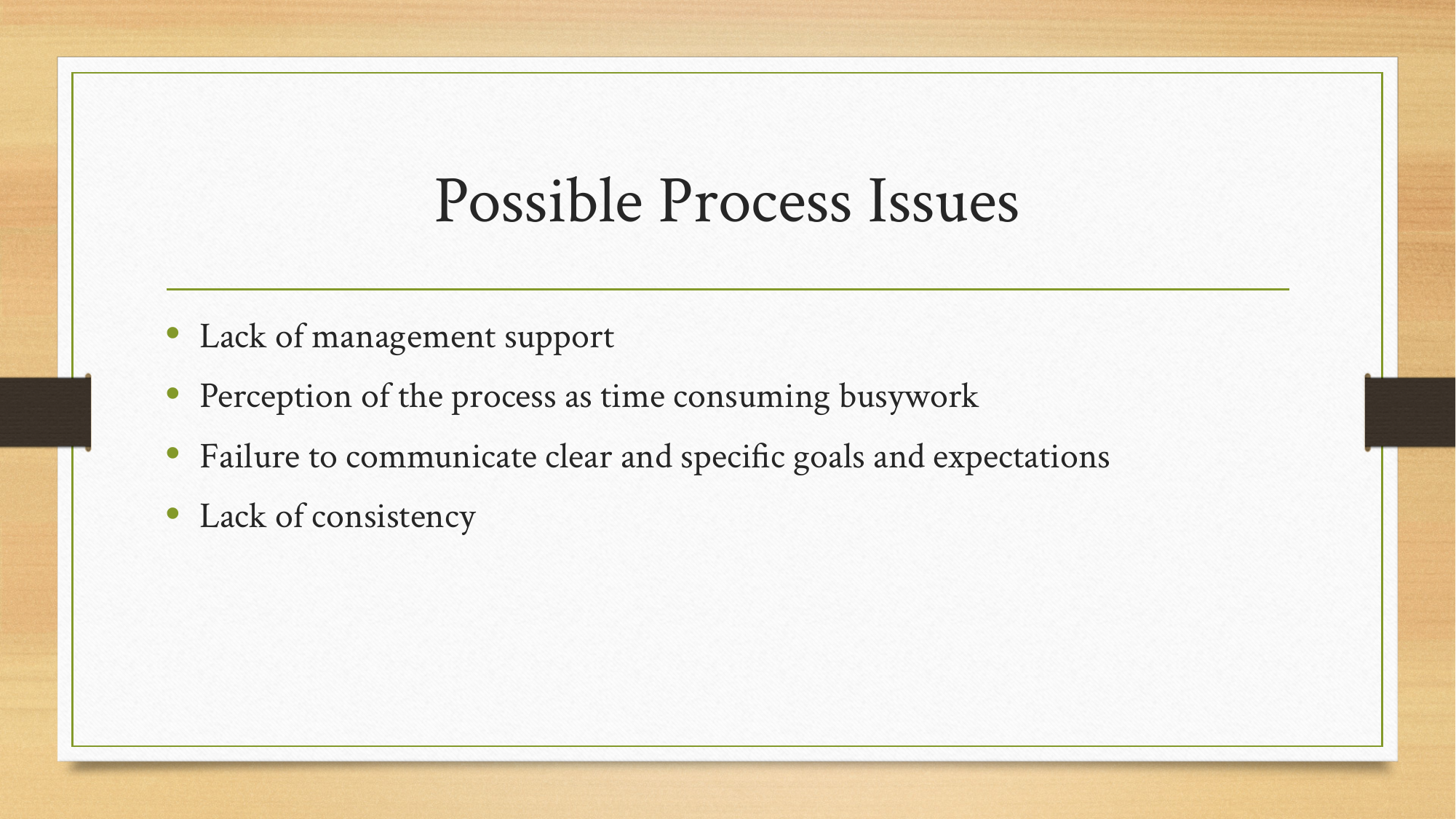

# Possible Process Issues
Lack of management support
Perception of the process as time consuming busywork
Failure to communicate clear and specific goals and expectations
Lack of consistency